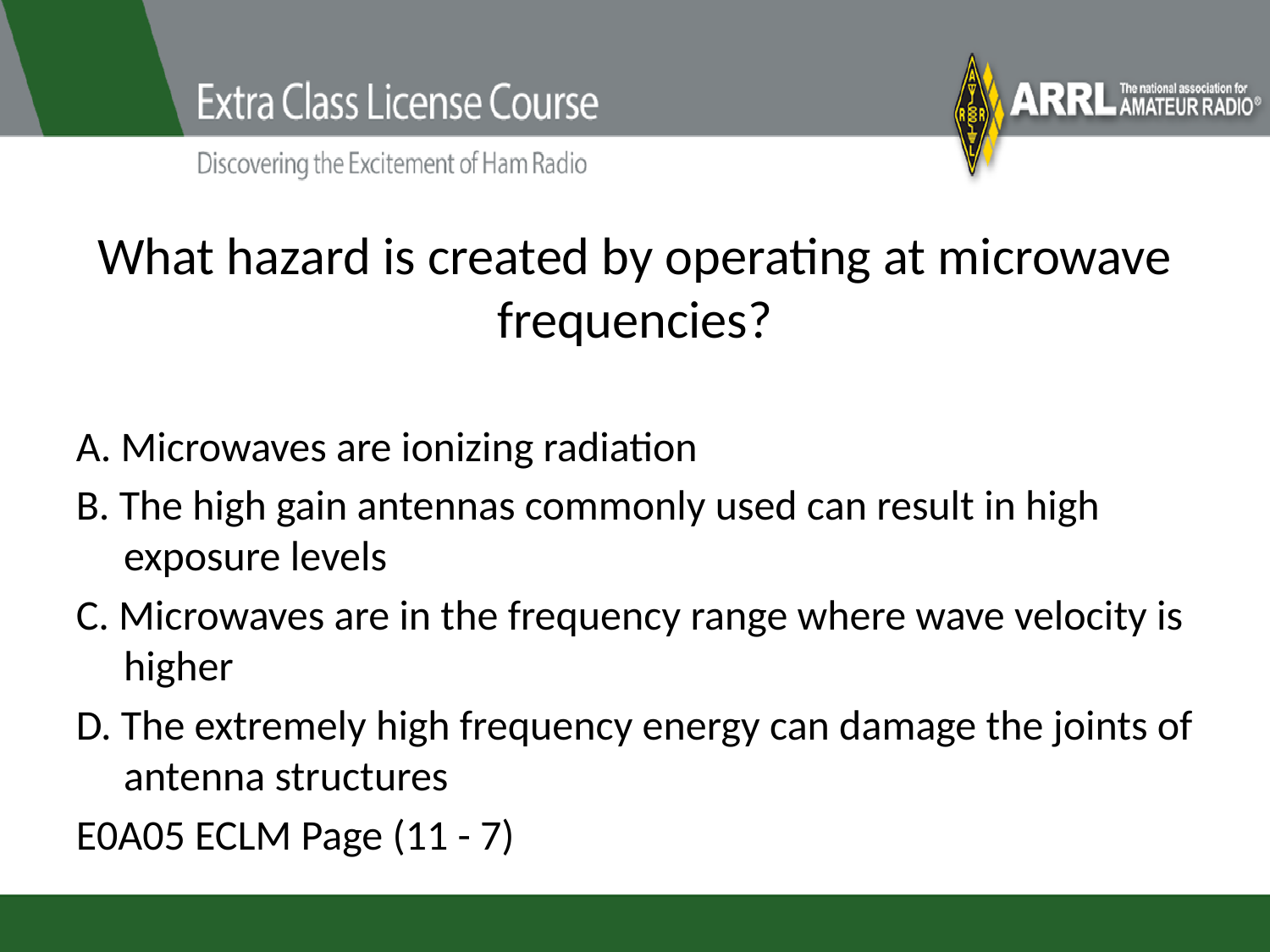

# What hazard is created by operating at microwave frequencies?
A. Microwaves are ionizing radiation
B. The high gain antennas commonly used can result in high exposure levels
C. Microwaves are in the frequency range where wave velocity is higher
D. The extremely high frequency energy can damage the joints of antenna structures
E0A05 ECLM Page (11 - 7)